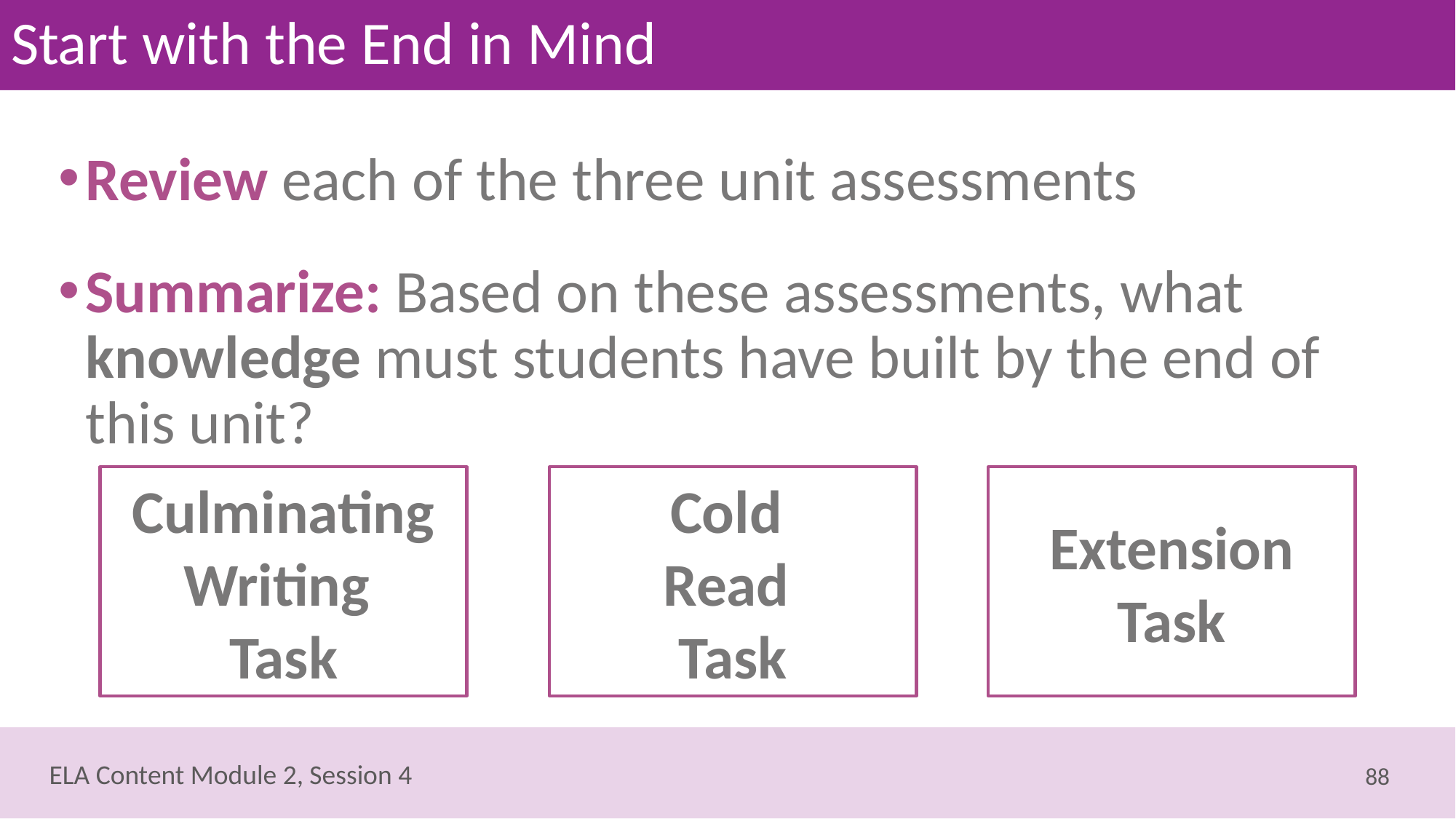

# Start with the End in Mind
Review each of the three unit assessments

Summarize: Based on these assessments, what knowledge must students have built by the end of this unit?
Culminating Writing
Task
Cold
Read
Task

Extension Task

88